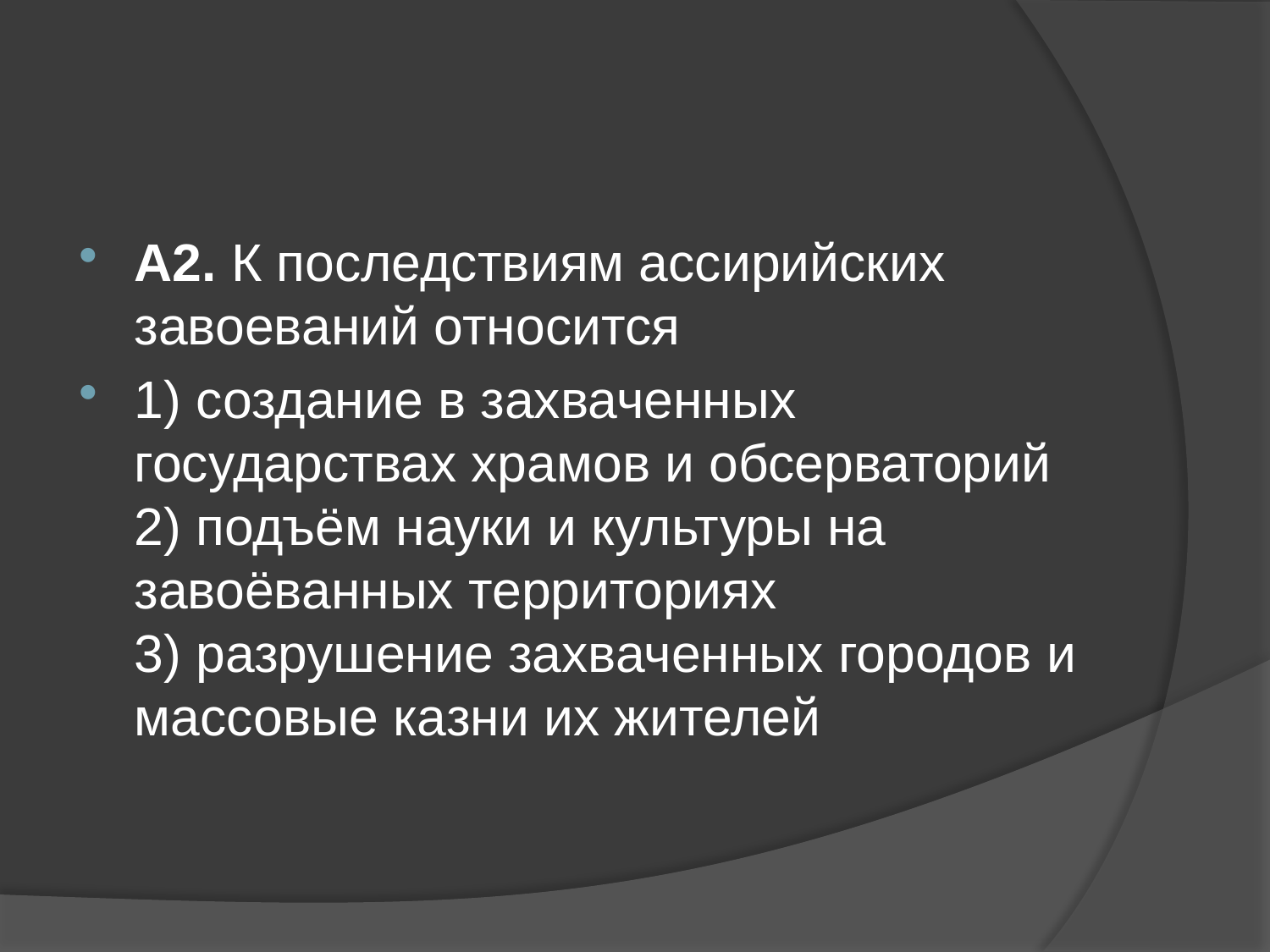

#
А2. К последствиям ассирийских завоеваний относится
1) создание в захваченных государствах храмов и обсерваторий
2) подъём науки и культуры на завоёванных территориях
3) разрушение захваченных городов и массовые казни их жителей